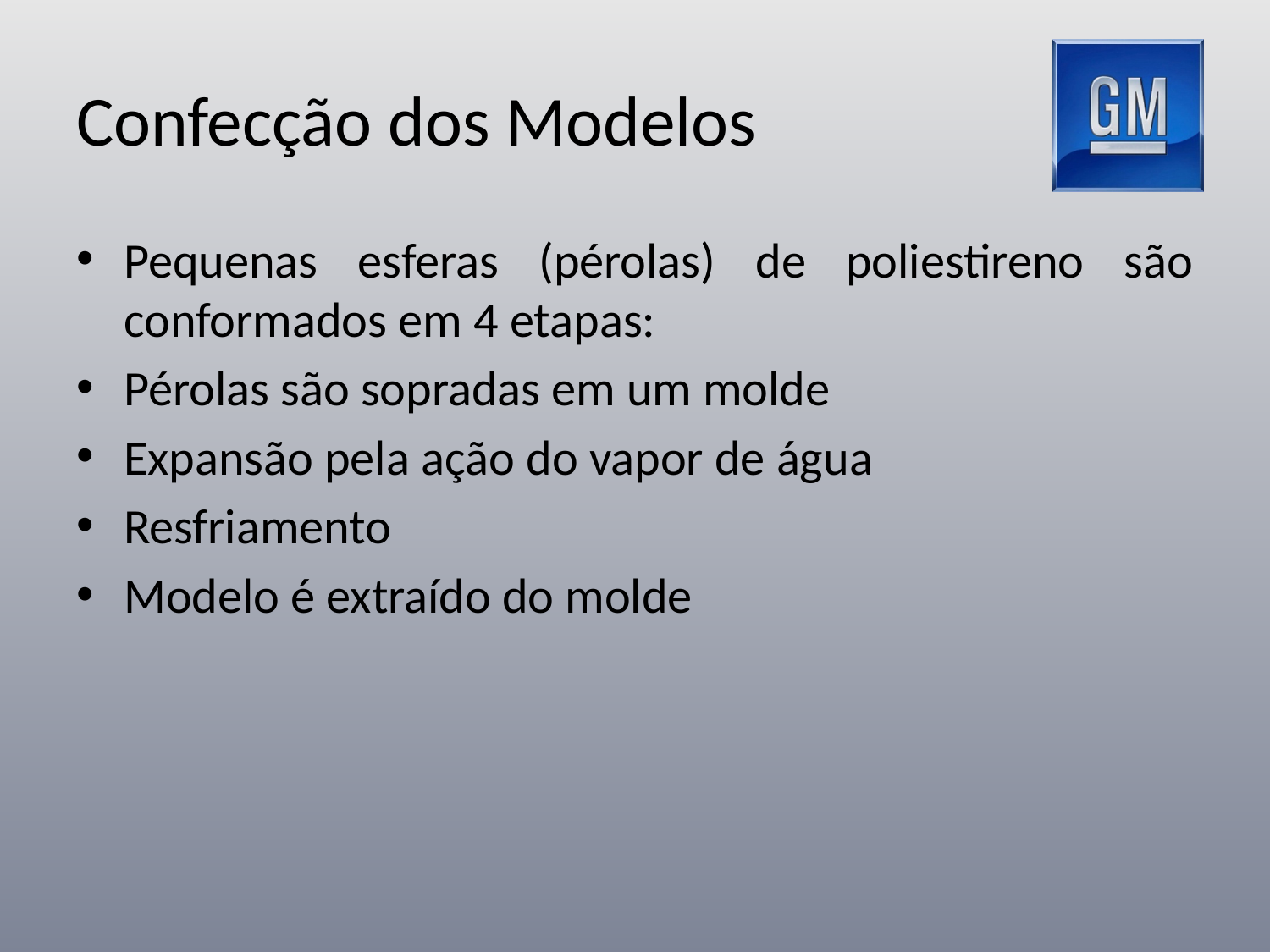

# Confecção dos Modelos
Pequenas esferas (pérolas) de poliestireno são conformados em 4 etapas:
Pérolas são sopradas em um molde
Expansão pela ação do vapor de água
Resfriamento
Modelo é extraído do molde